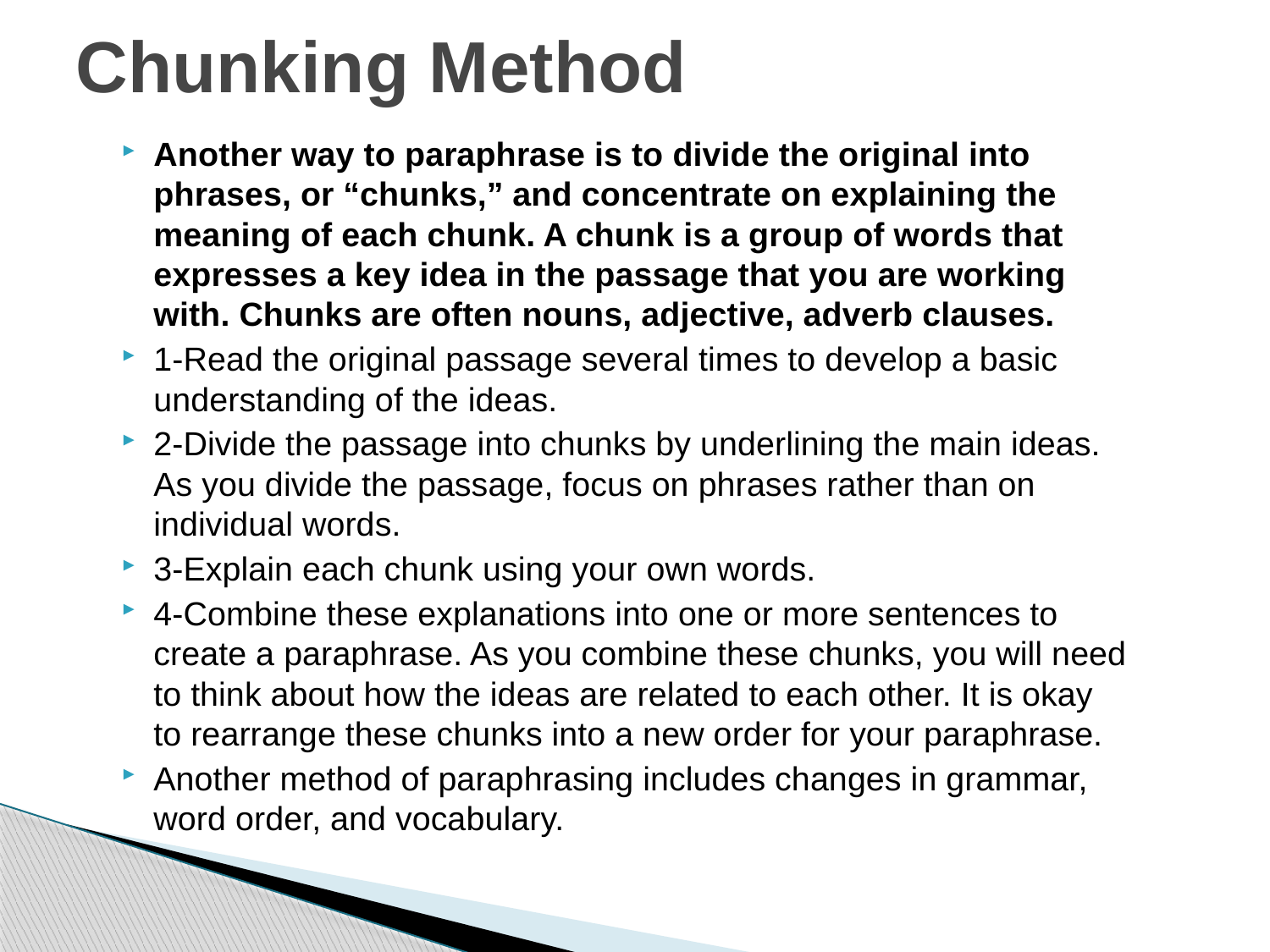

# Chunking Method
Another way to paraphrase is to divide the original into phrases, or “chunks,” and concentrate on explaining the meaning of each chunk. A chunk is a group of words that expresses a key idea in the passage that you are working with. Chunks are often nouns, adjective, adverb clauses.
1-Read the original passage several times to develop a basic understanding of the ideas.
2-Divide the passage into chunks by underlining the main ideas. As you divide the passage, focus on phrases rather than on individual words.
3-Explain each chunk using your own words.
4-Combine these explanations into one or more sentences to create a paraphrase. As you combine these chunks, you will need to think about how the ideas are related to each other. It is okay to rearrange these chunks into a new order for your paraphrase.
Another method of paraphrasing includes changes in grammar, word order, and vocabulary.